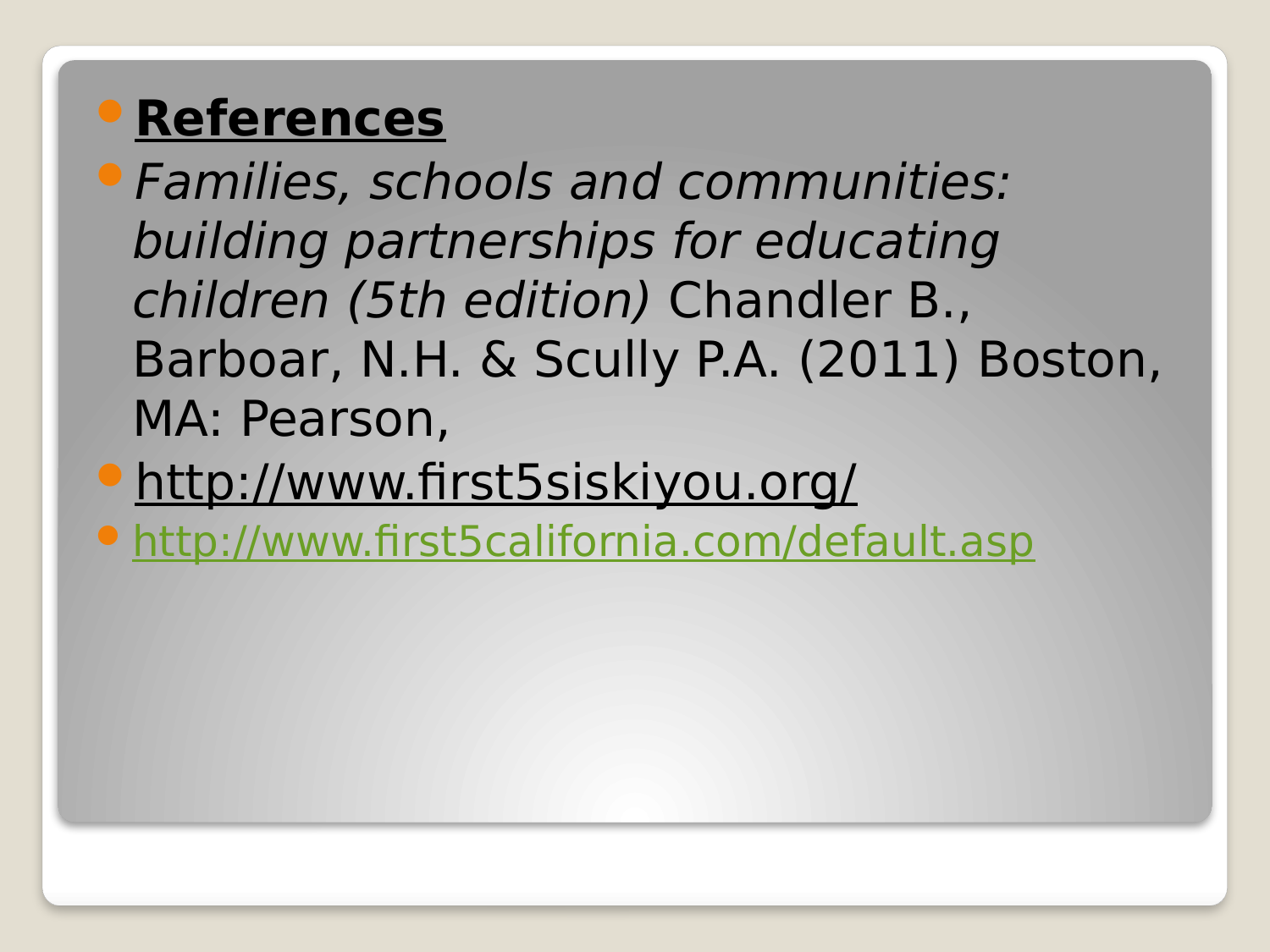

References
Families, schools and communities: building partnerships for educating children (5th edition) Chandler B., Barboar, N.H. & Scully P.A. (2011) Boston, MA: Pearson,
http://www.first5siskiyou.org/
http://www.first5california.com/default.asp